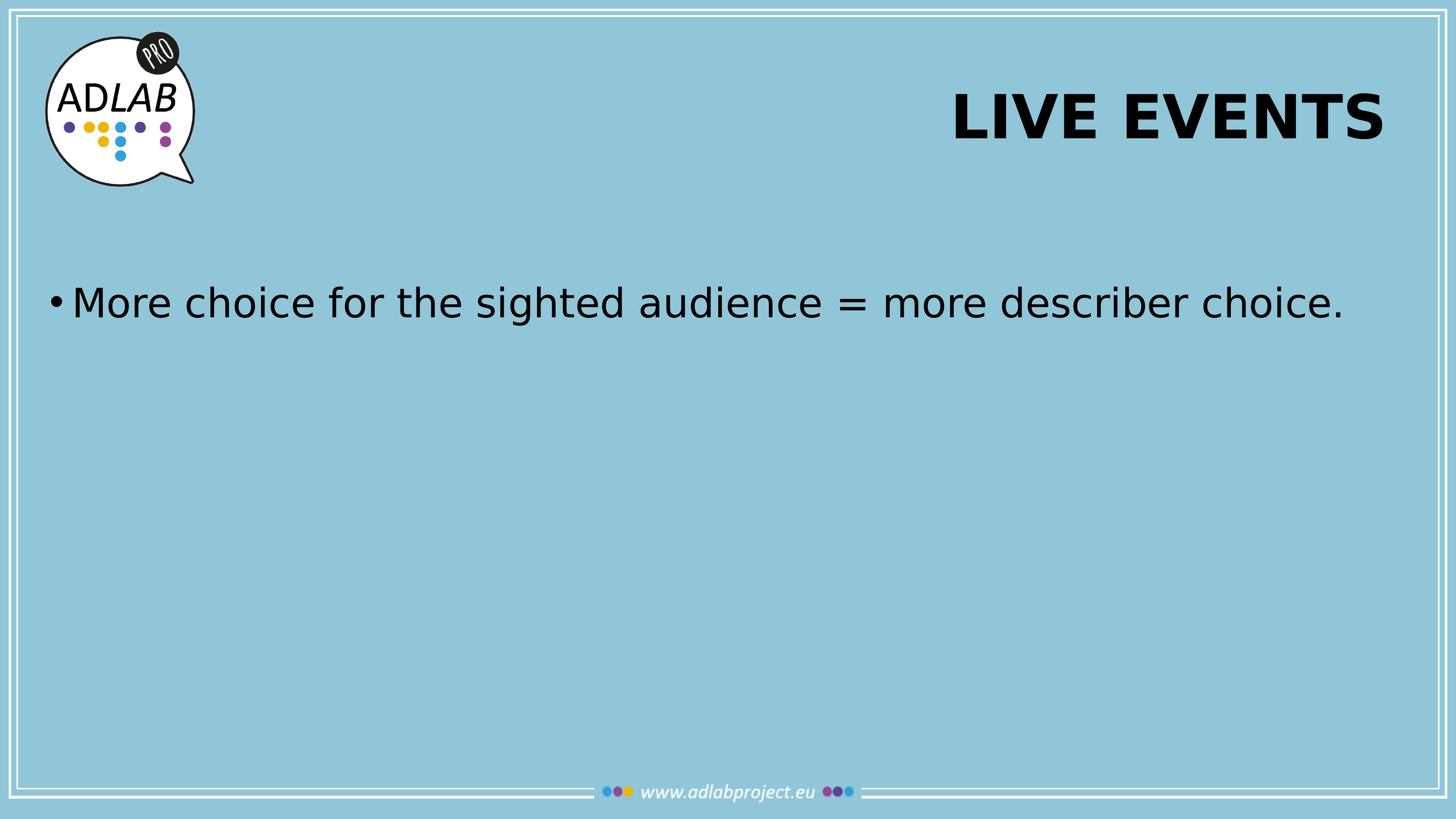

# Live events
More choice for the sighted audience = more describer choice.